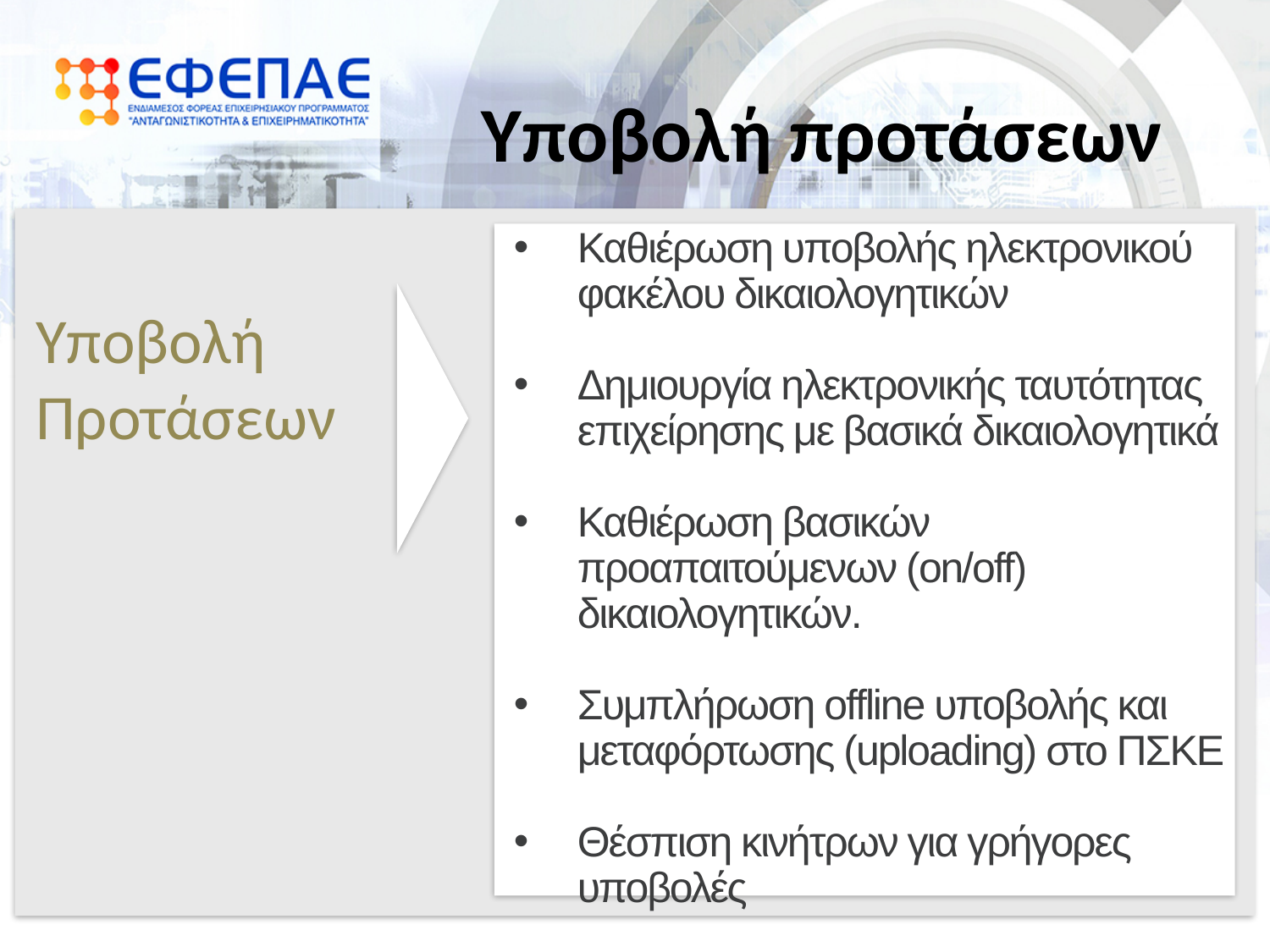

# Υποβολή προτάσεων

Καθιέρωση υποβολής ηλεκτρονικού φακέλου δικαιολογητικών

Δημιουργία ηλεκτρονικής ταυτότητας επιχείρησης με βασικά δικαιολογητικά

Καθιέρωση βασικών προαπαιτούμενων (on/off) δικαιολογητικών.

Συμπλήρωση offline υποβολής και μεταφόρτωσης (uploading) στο ΠΣΚΕ

Θέσπιση κινήτρων για γρήγορες υποβολές
Υποβολή Προτάσεων